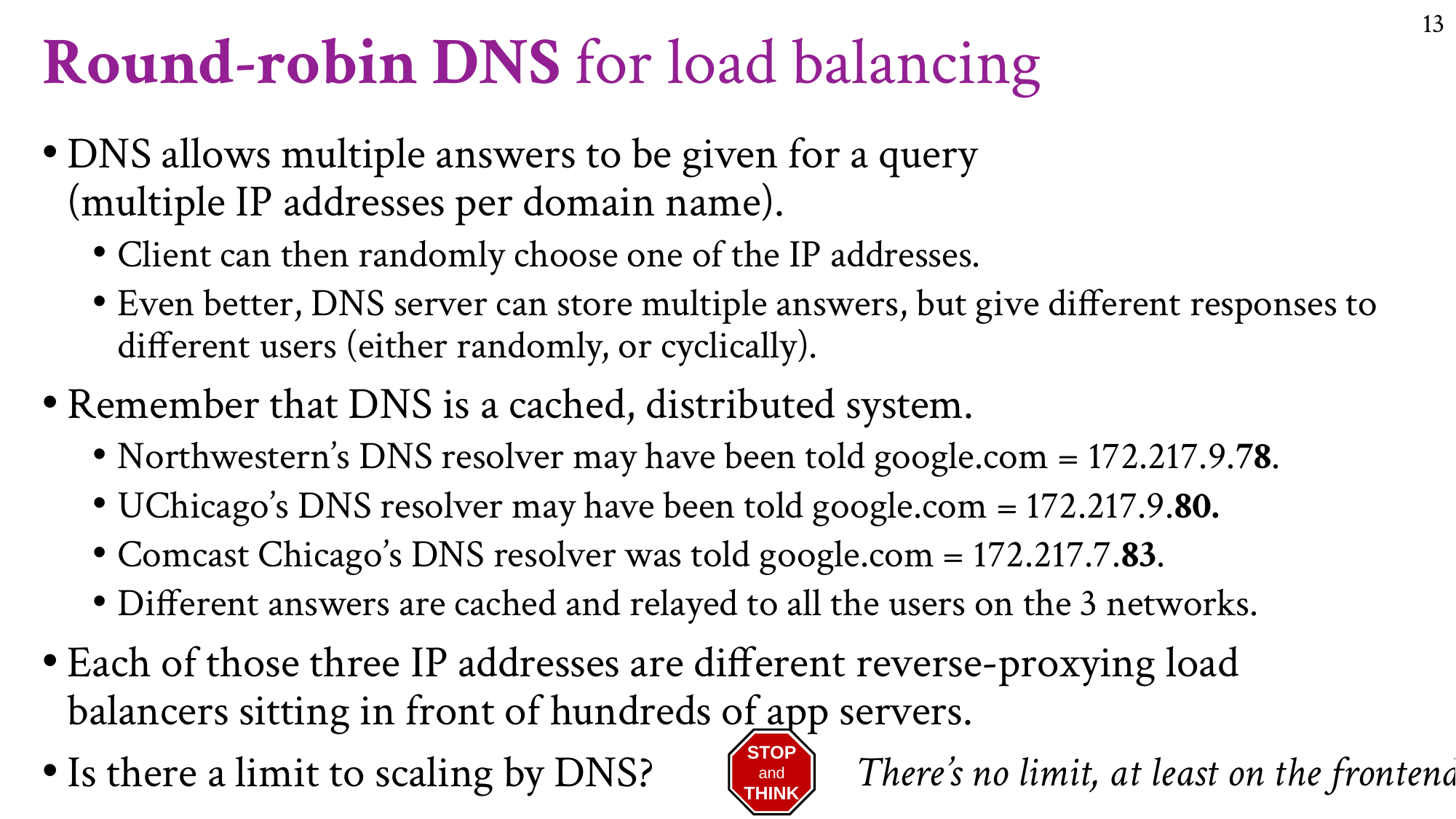

13
# Round-robin DNS for load balancing
DNS allows multiple answers to be given for a query
(multiple IP addresses per domain name).
Client can then randomly choose one of the IP addresses.
Even better, DNS server can store multiple answers, but give different responses to different users (either randomly, or cyclically).
Remember that DNS is a cached, distributed system.
Northwestern’s DNS resolver may have been told google.com = 172.217.9.78.
UChicago’s DNS resolver may have been told google.com = 172.217.9.80.
Comcast Chicago’s DNS resolver was told google.com = 172.217.7.83.
Different answers are cached and relayed to all the users on the 3 networks.
Each of those three IP addresses are different reverse-proxying load balancers sitting in front of hundreds of app servers.
Is there a limit to scaling by DNS?

STOP
and
THINK

There’s no limit, at least on the frontend!